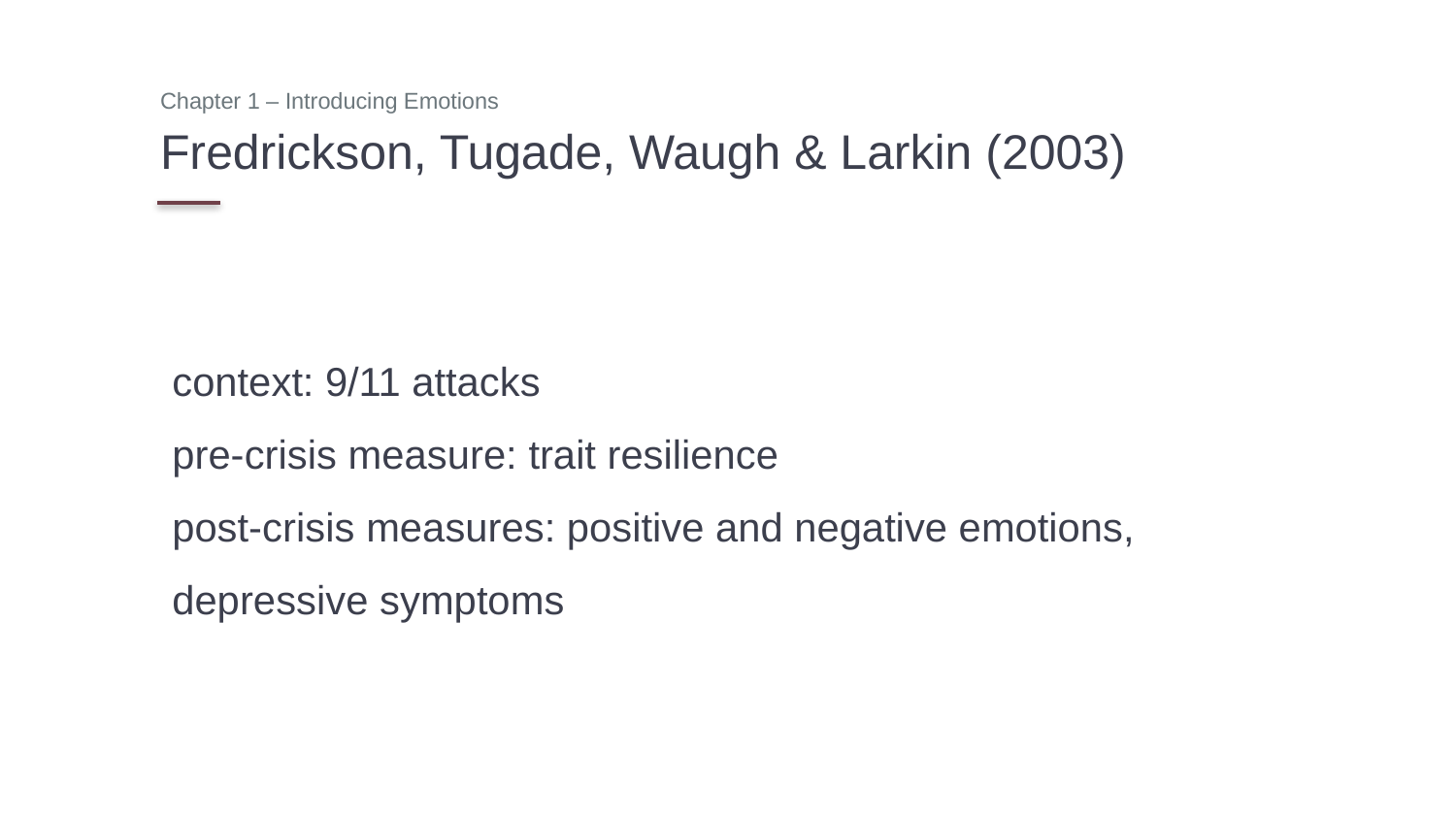

Chapter 1 – Introducing Emotions
# Fredrickson, Tugade, Waugh & Larkin (2003)
context: 9/11 attacks
pre-crisis measure: trait resilience
post-crisis measures: positive and negative emotions, depressive symptoms